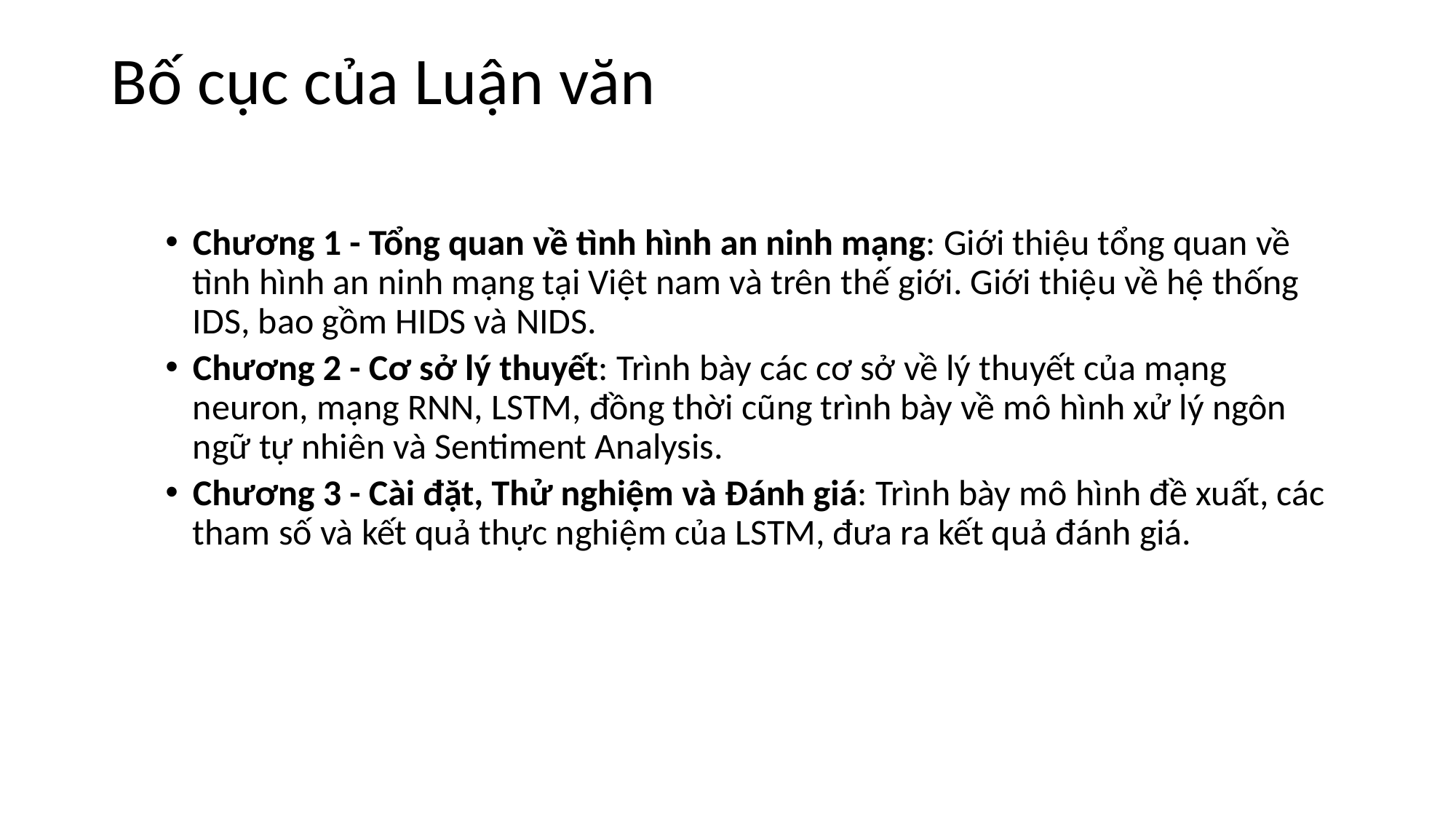

# Bố cục của Luận văn
Chương 1 - Tổng quan về tình hình an ninh mạng: Giới thiệu tổng quan về tình hình an ninh mạng tại Việt nam và trên thế giới. Giới thiệu về hệ thống IDS, bao gồm HIDS và NIDS.
Chương 2 - Cơ sở lý thuyết: Trình bày các cơ sở về lý thuyết của mạng neuron, mạng RNN, LSTM, đồng thời cũng trình bày về mô hình xử lý ngôn ngữ tự nhiên và Sentiment Analysis.
Chương 3 - Cài đặt, Thử nghiệm và Đánh giá: Trình bày mô hình đề xuất, các tham số và kết quả thực nghiệm của LSTM, đưa ra kết quả đánh giá.